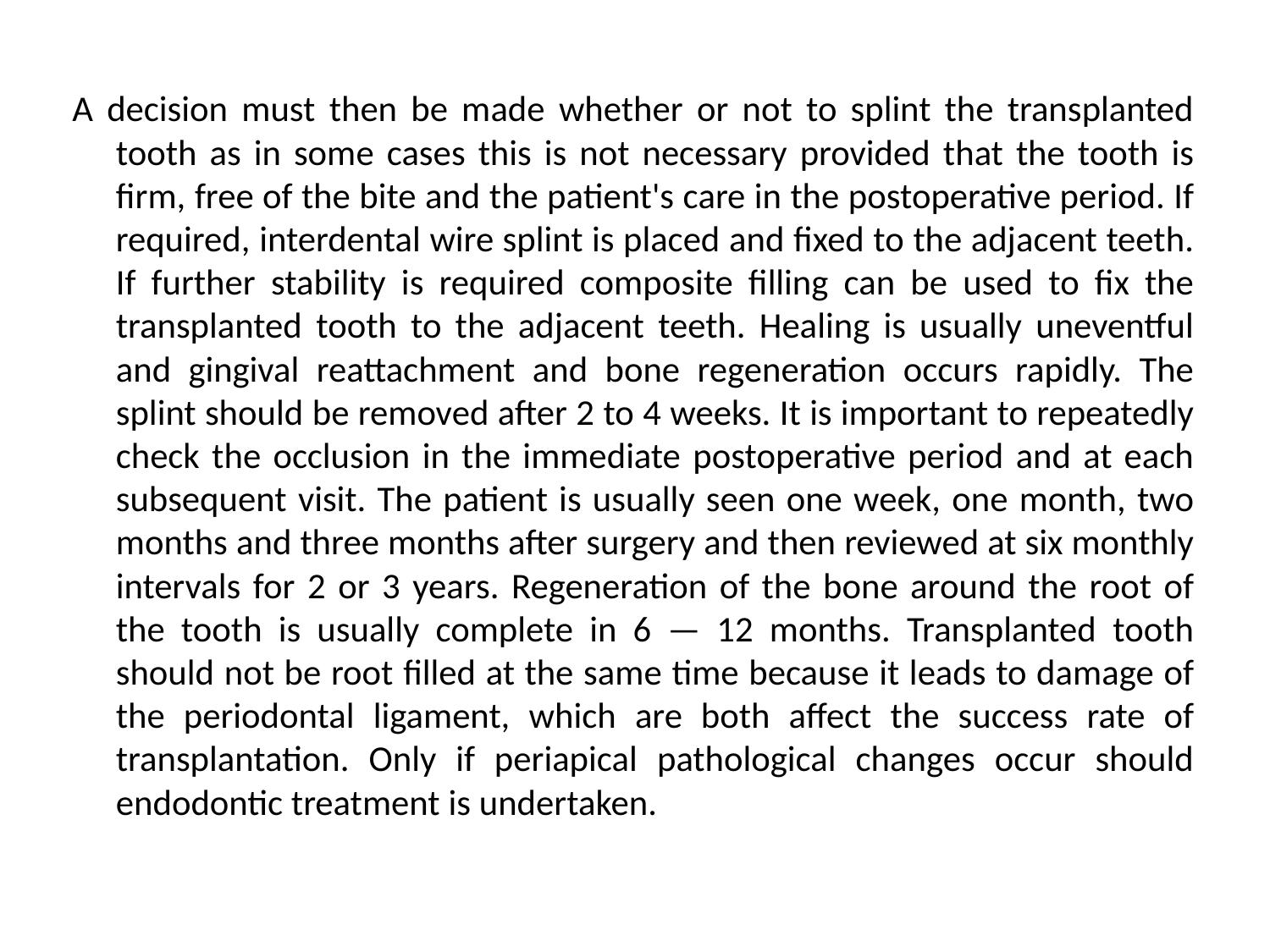

A decision must then be made whether or not to splint the transplanted tooth as in some cases this is not necessary provided that the tooth is firm, free of the bite and the patient's care in the postoperative period. If required, interdental wire splint is placed and fixed to the adjacent teeth. If further stability is required composite filling can be used to fix the transplanted tooth to the adjacent teeth. Healing is usually uneventful and gingival reattachment and bone regeneration occurs rapidly. The splint should be removed after 2 to 4 weeks. It is important to repeatedly check the occlusion in the immediate postoperative period and at each subsequent visit. The patient is usually seen one week, one month, two months and three months after surgery and then reviewed at six monthly intervals for 2 or 3 years. Regeneration of the bone around the root of the tooth is usually complete in 6 — 12 months. Transplanted tooth should not be root filled at the same time because it leads to damage of the periodontal ligament, which are both affect the success rate of transplantation. Only if periapical pathological changes occur should endodontic treatment is undertaken.